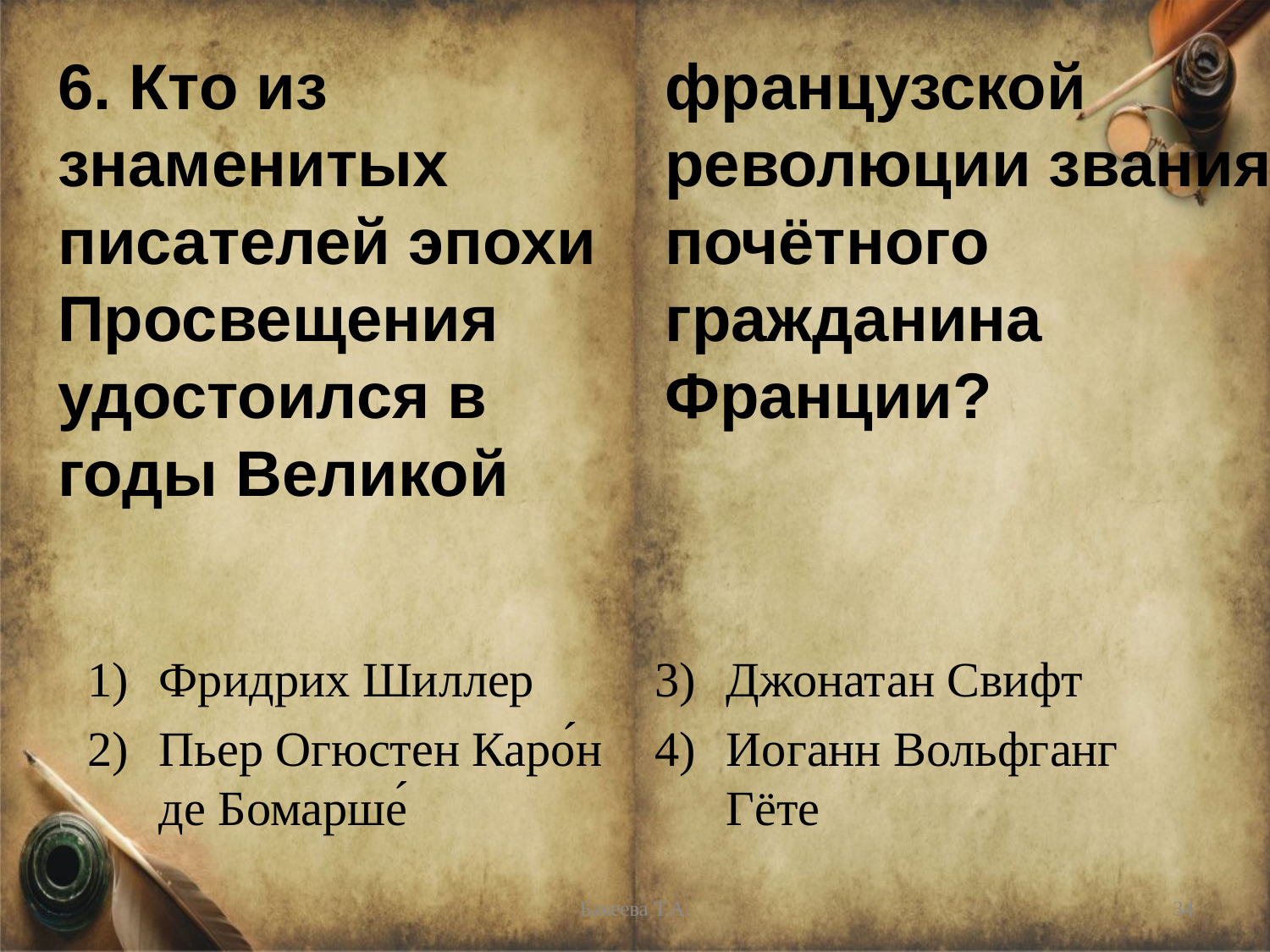

# 6. Кто из знаменитых писателей эпохи Просвещения удостоился в годы Великой французской революции звания почётного гражданина Франции?
Фридрих Шиллер
Пьер Огюстен Каро́н де Бомарше́

Джонатан Свифт
Иоганн Вольфганг Гёте
Бакеева Т.А.
34